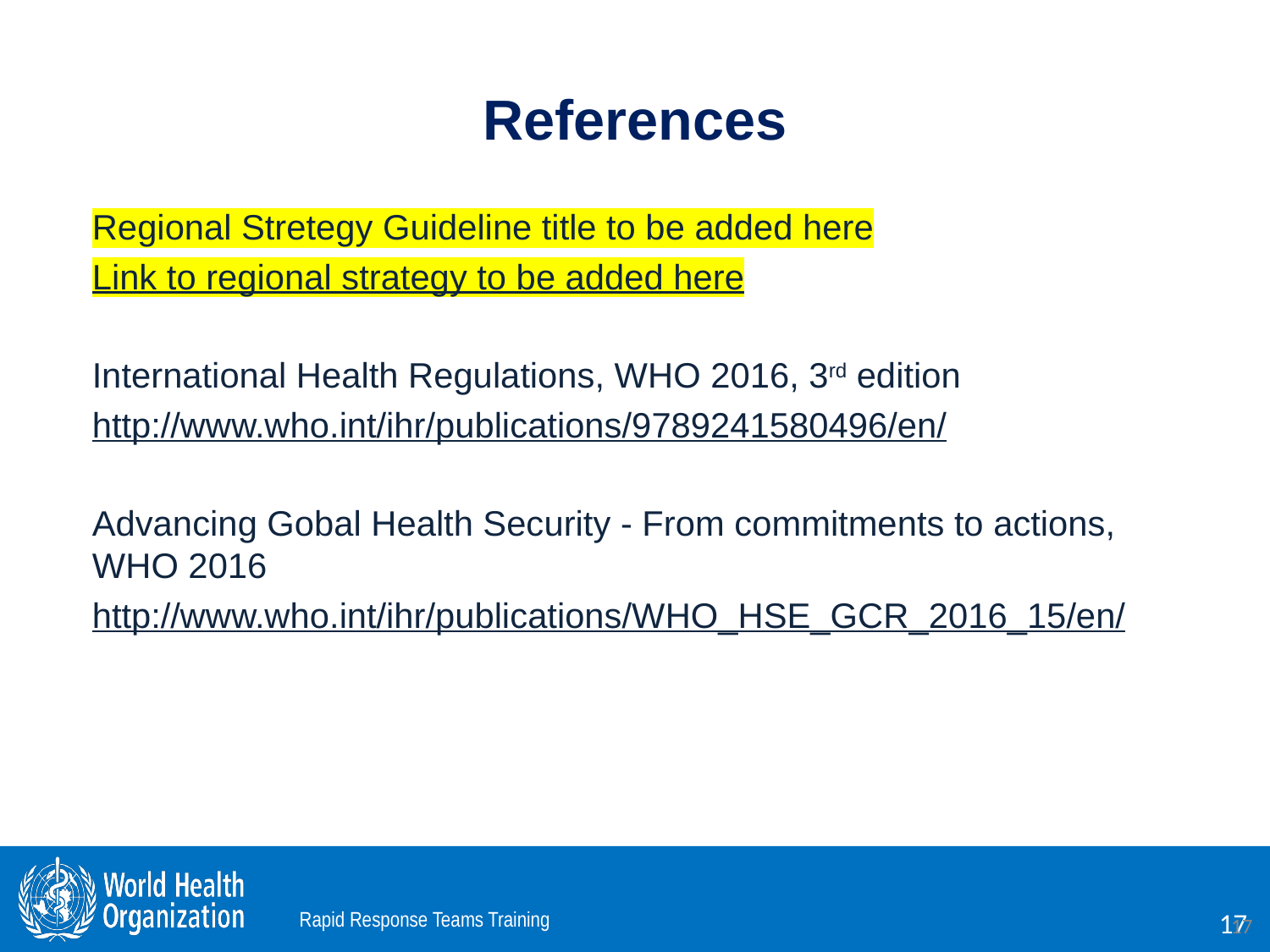

# References
Regional Stretegy Guideline title to be added here
Link to regional strategy to be added here

International Health Regulations, WHO 2016, 3rd edition
http://www.who.int/ihr/publications/9789241580496/en/

Advancing Gobal Health Security - From commitments to actions, WHO 2016
http://www.who.int/ihr/publications/WHO_HSE_GCR_2016_15/en/

17